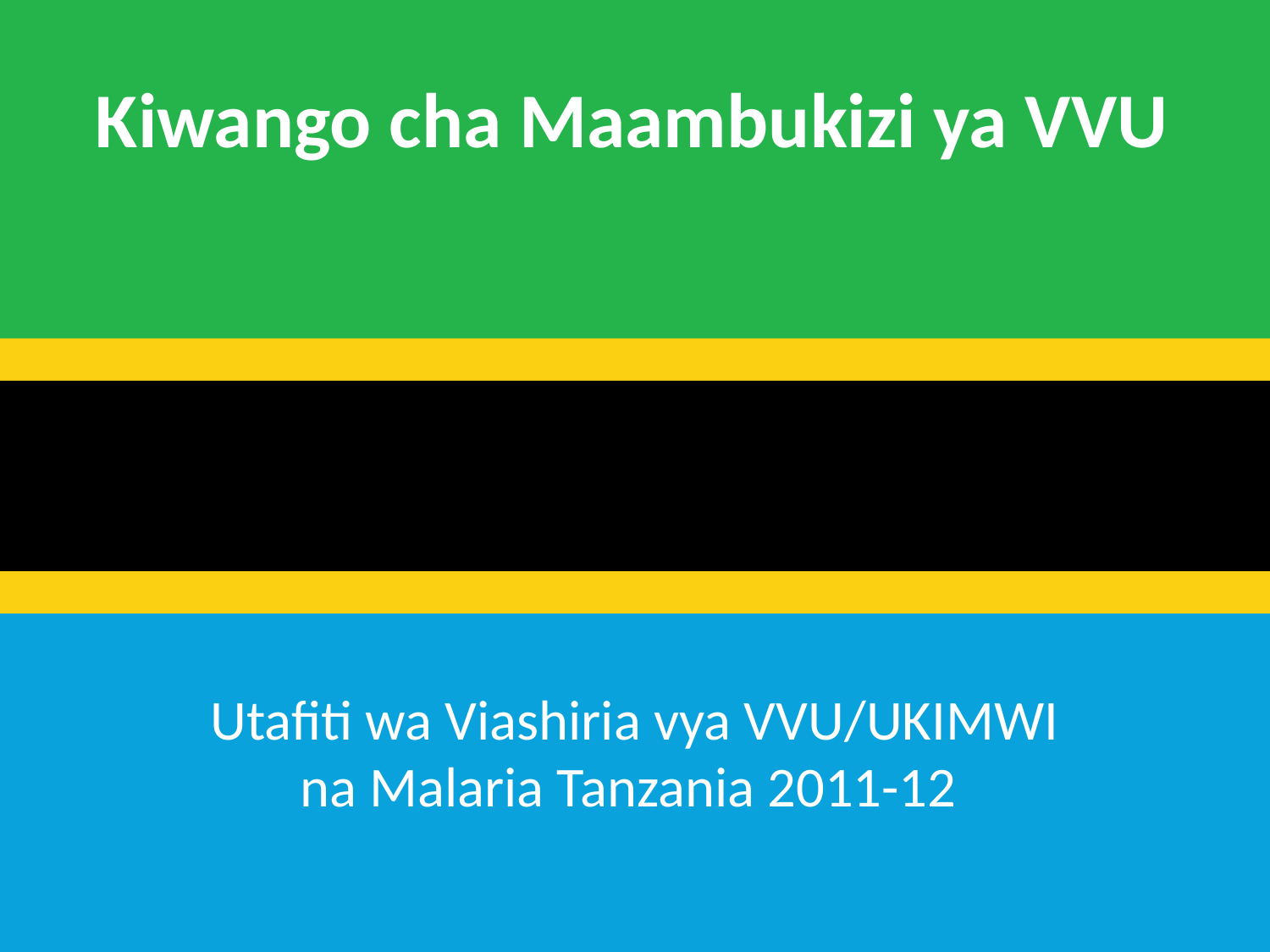

Kiwango cha Maambukizi ya VVU
Utafiti wa Viashiria vya VVU/UKIMWI na Malaria Tanzania 2011-12